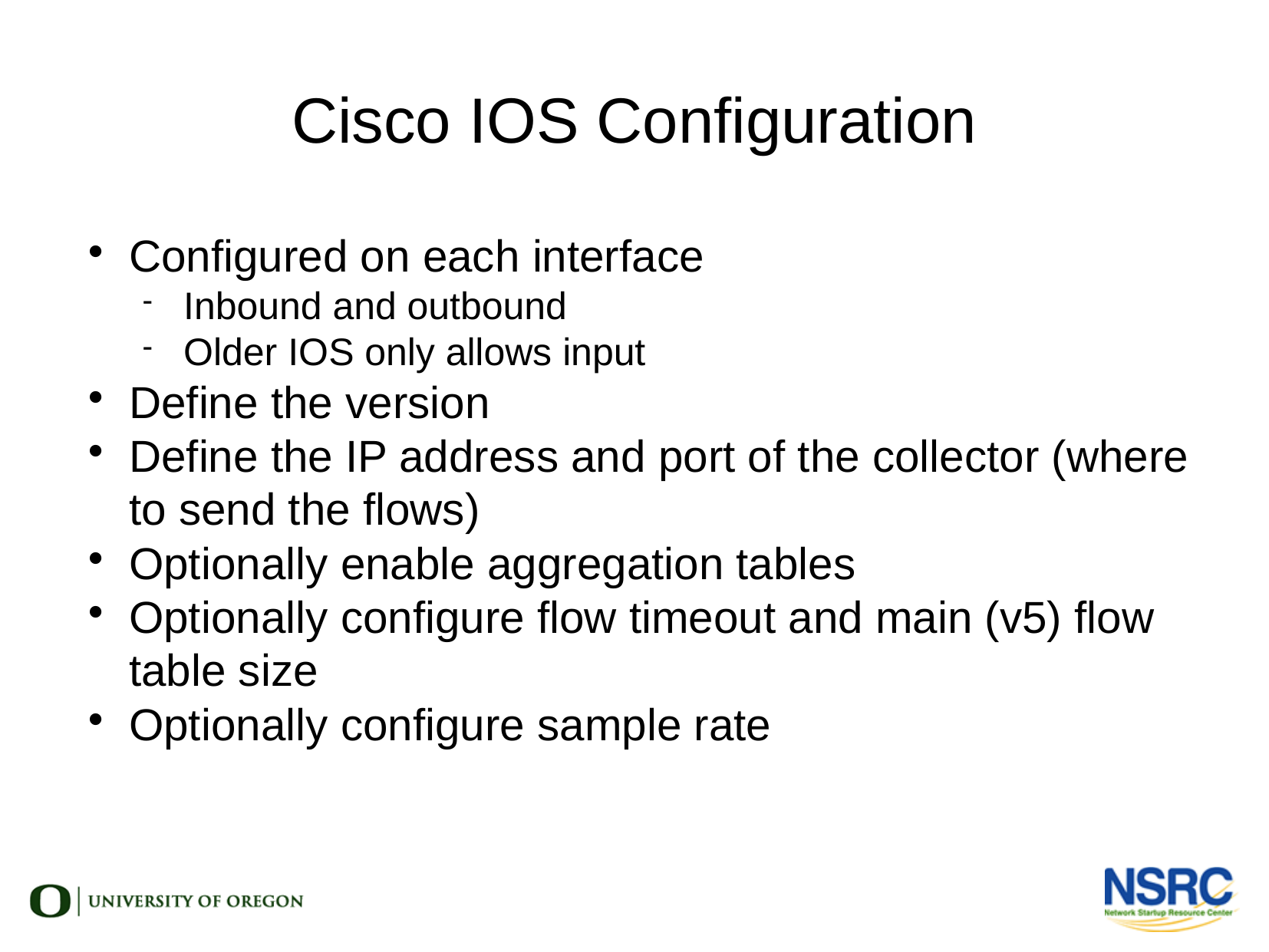

Cisco IOS Configuration
Configured on each interface
Inbound and outbound
Older IOS only allows input
Define the version
Define the IP address and port of the collector (where to send the flows)
Optionally enable aggregation tables
Optionally configure flow timeout and main (v5) flow table size
Optionally configure sample rate